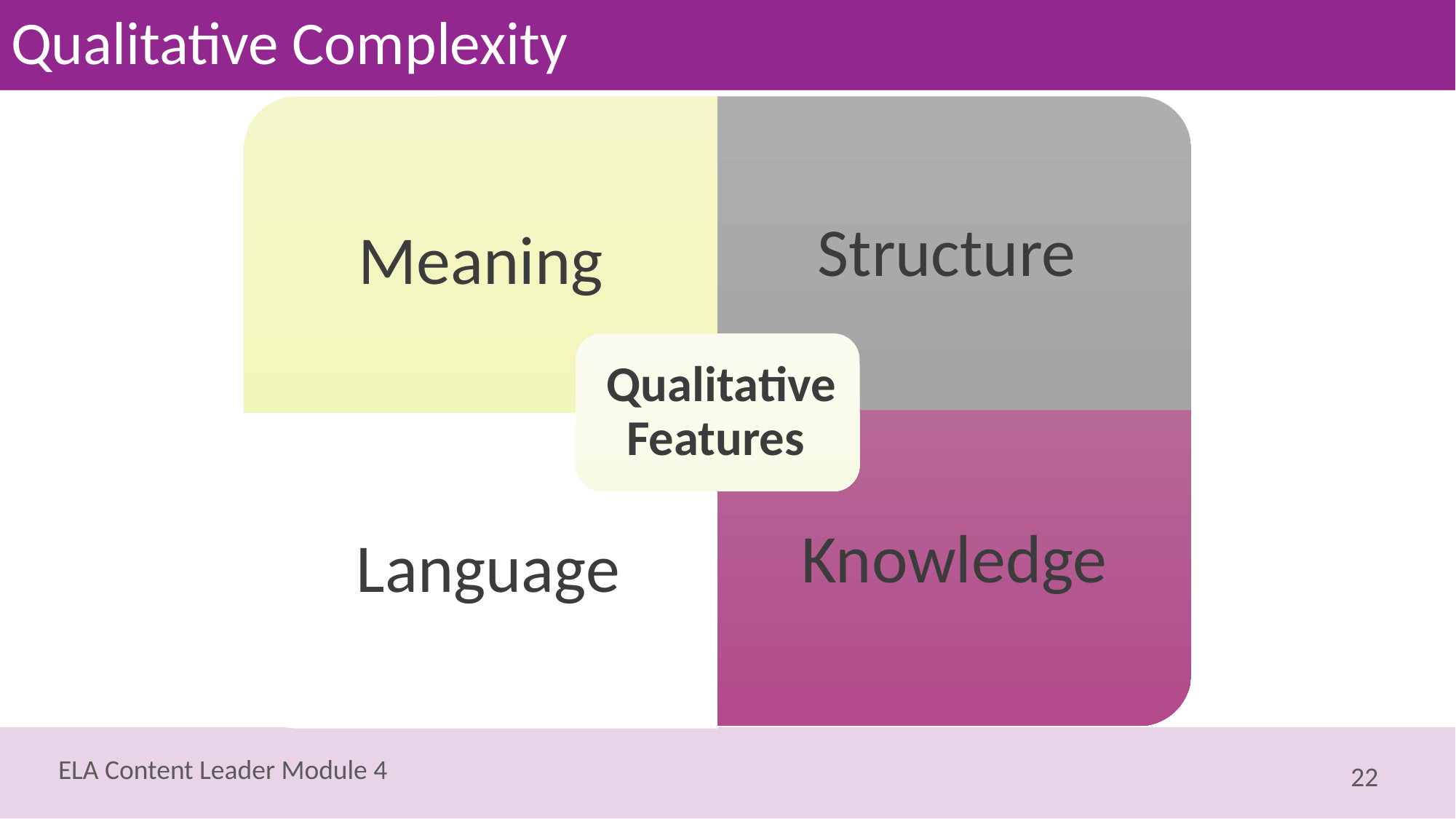

# Qualitative Complexity
Meaning
Structure
Language
Knowledge
Qualitative Features
22